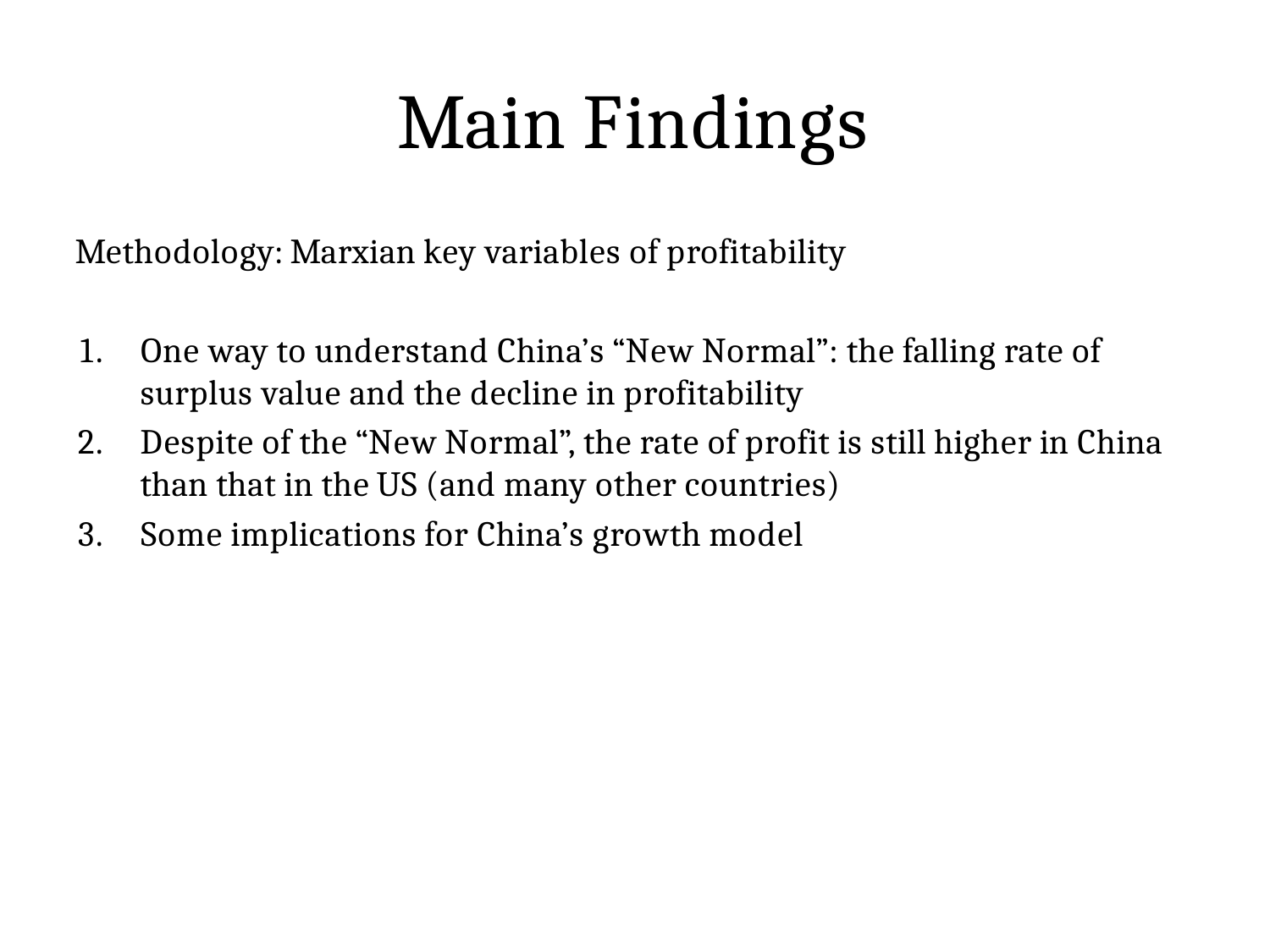

# Main Findings
Methodology: Marxian key variables of profitability

One way to understand China’s “New Normal”: the falling rate of surplus value and the decline in profitability
Despite of the “New Normal”, the rate of profit is still higher in China than that in the US (and many other countries)
Some implications for China’s growth model